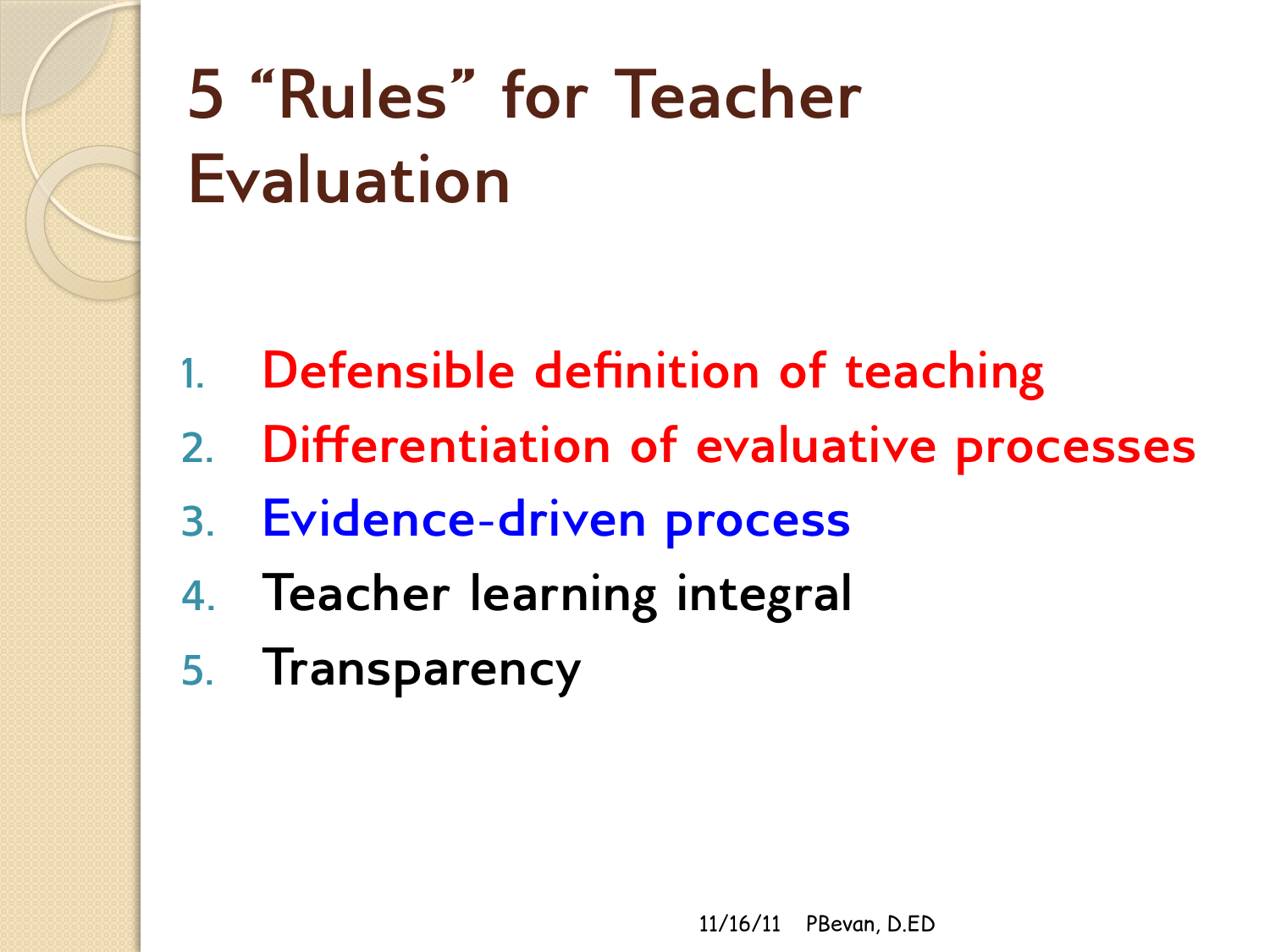

# 5 “Rules” for Teacher Evaluation
Defensible definition of teaching
Differentiation of evaluative processes
Evidence-driven process
Teacher learning integral
Transparency
11/16/11
PBevan, D.ED